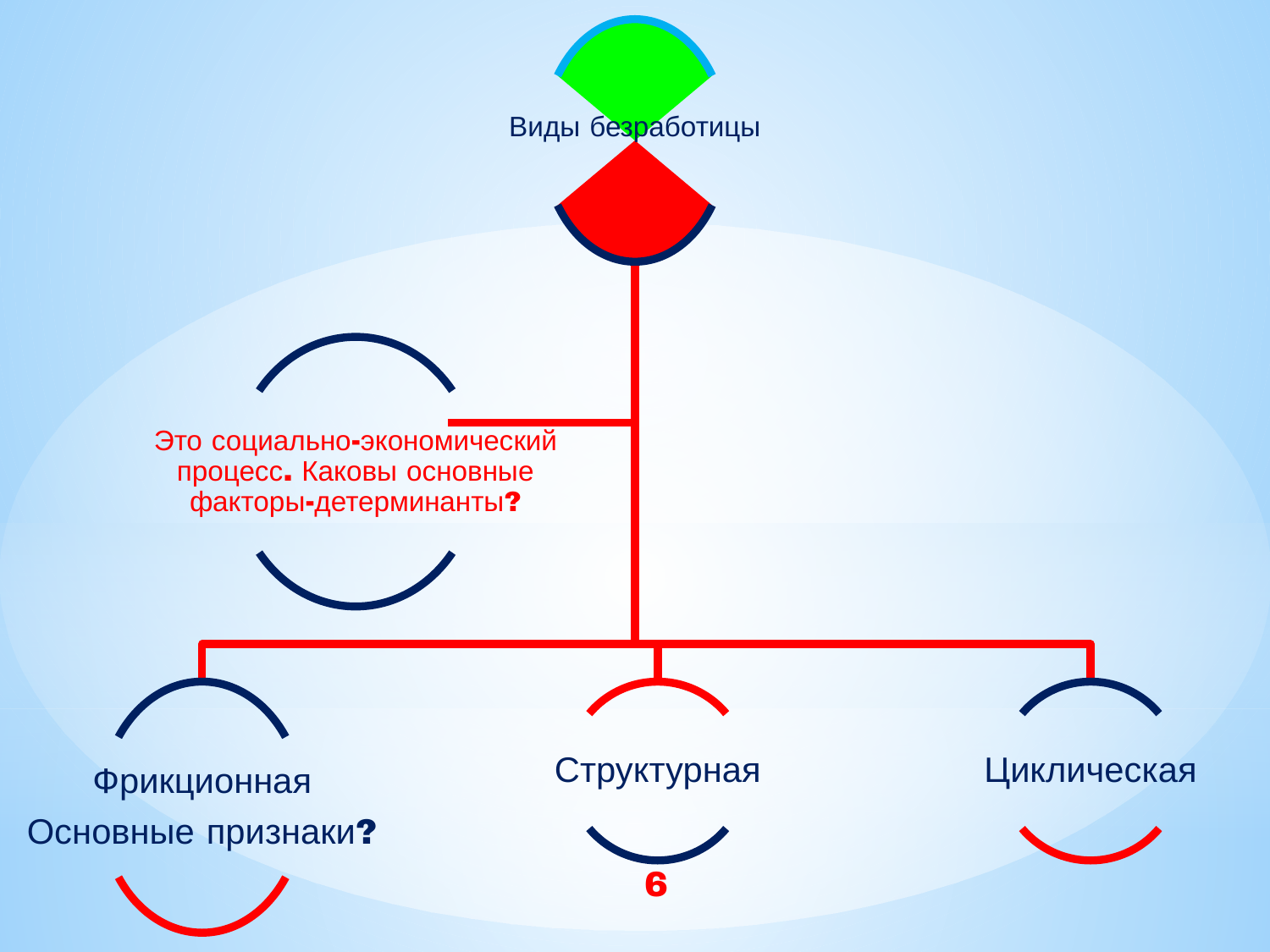

Виды безработицы

Фрикционная
Основные признаки?
Структурная
Циклическая
Это социально-экономический процесс. Каковы основные факторы-детерминанты?

6